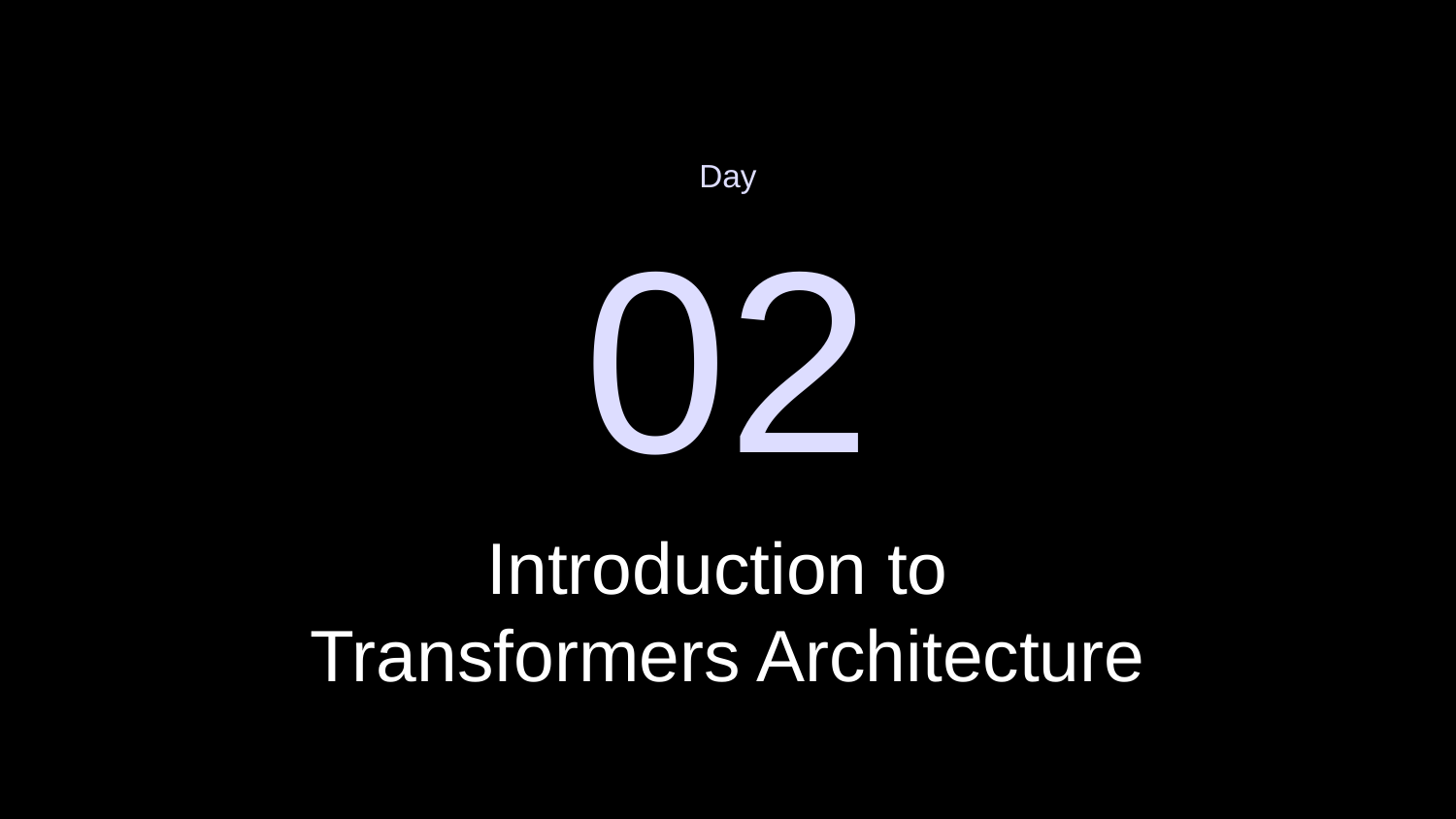

Day
02
# Introduction to Transformers Architecture